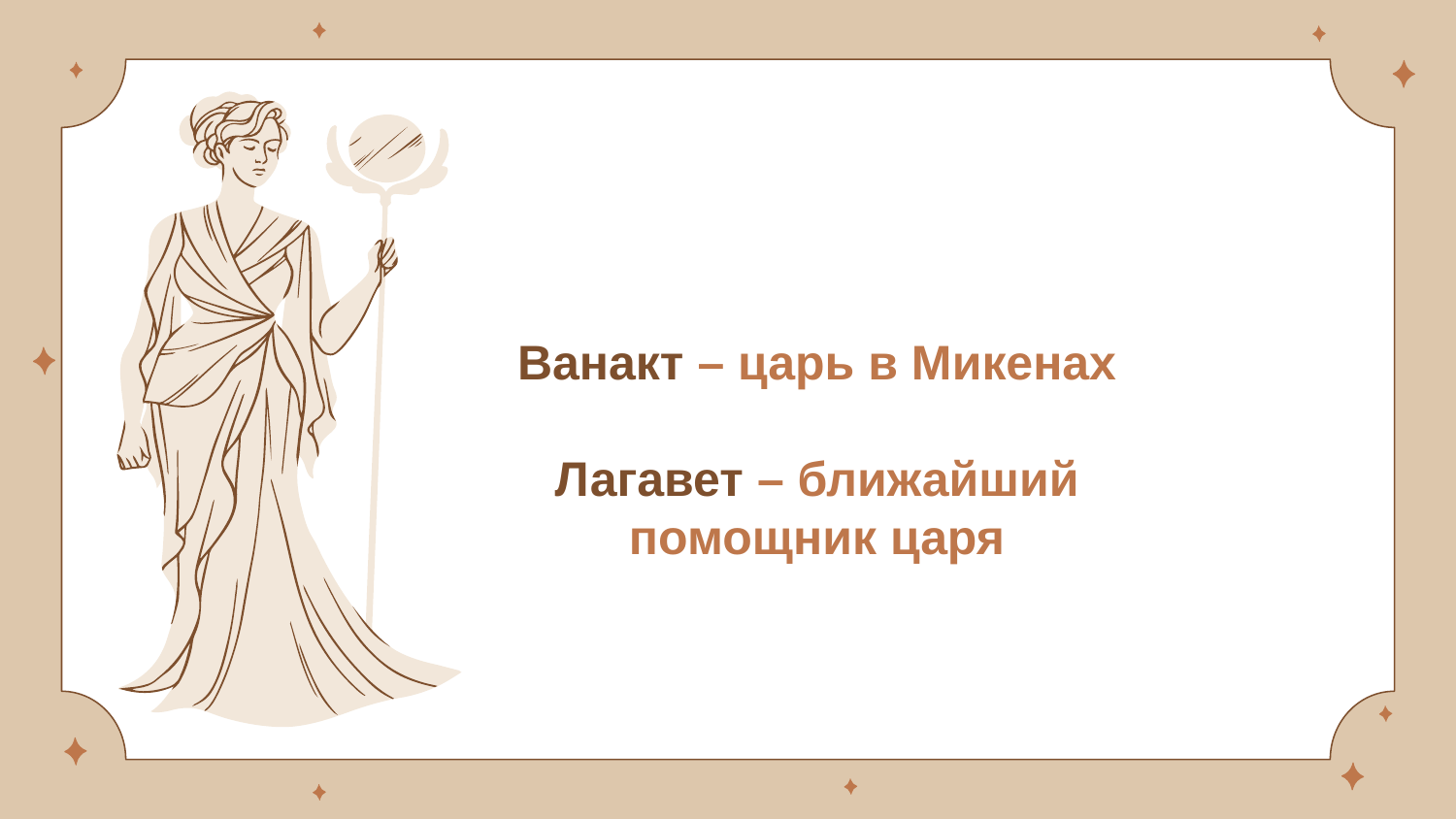

# Ванакт – царь в Микенах Лагавет – ближайший помощник царя